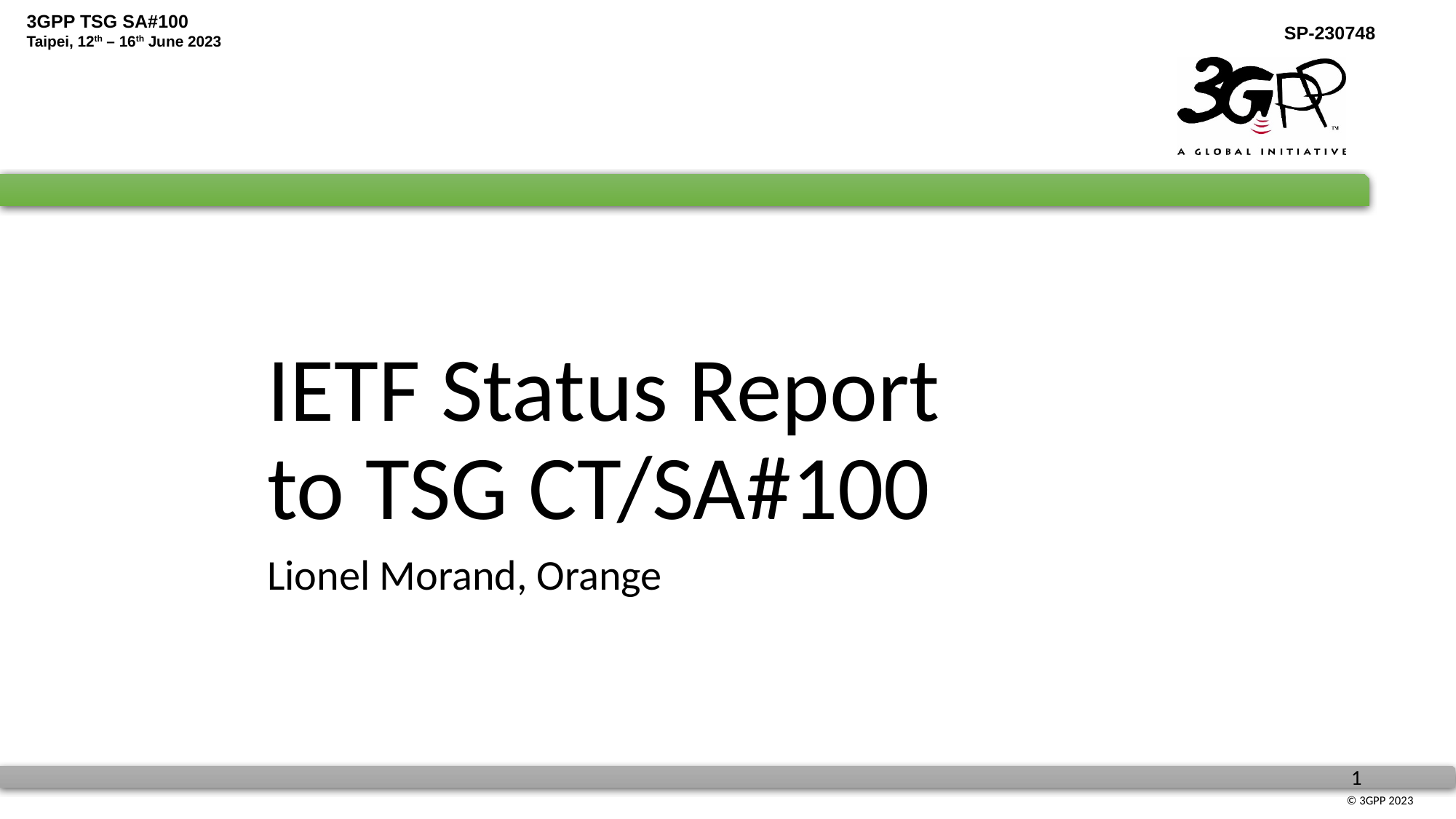

# IETF Status Report to TSG CT/SA#100
Lionel Morand, Orange